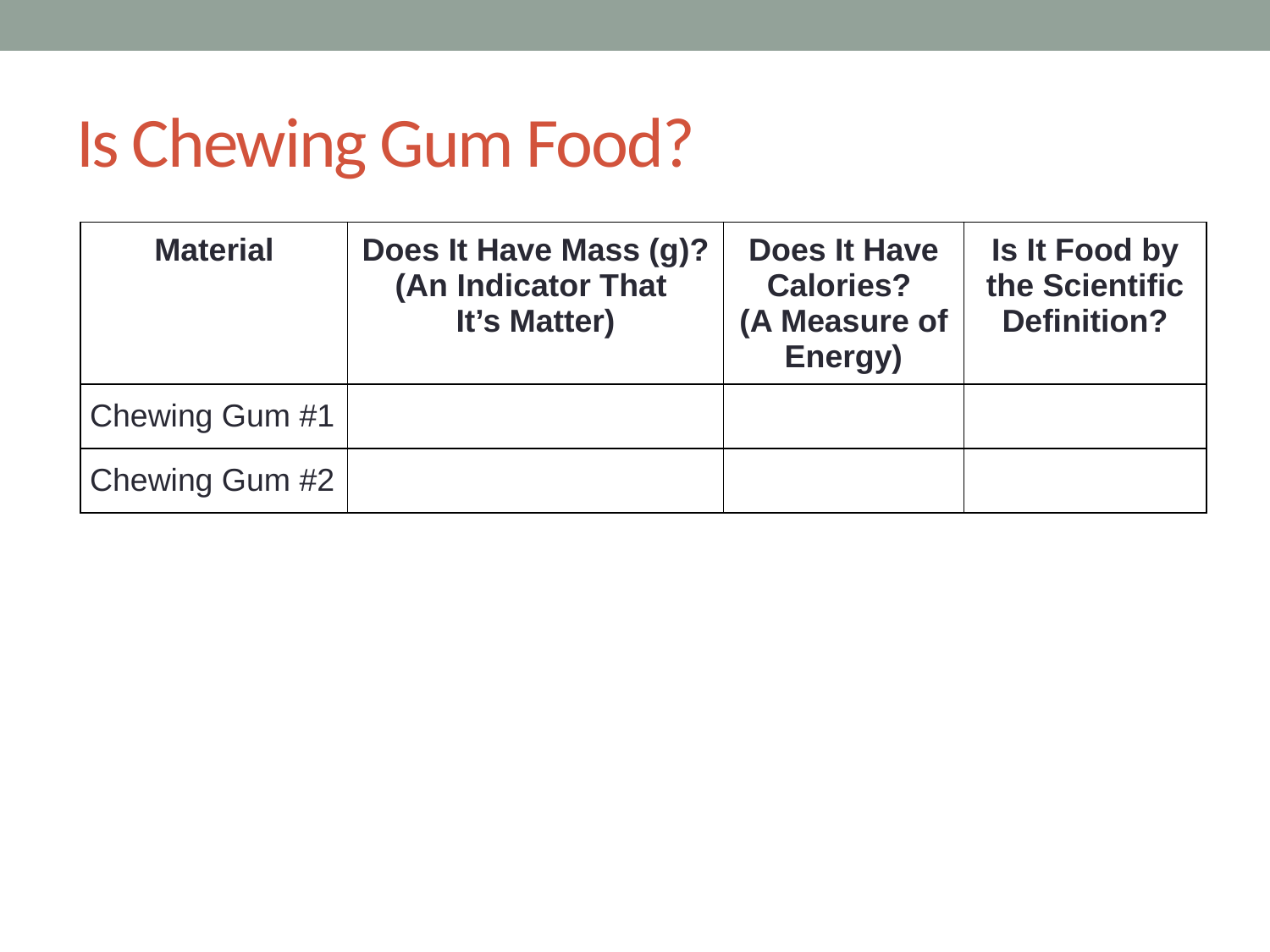

# Is Chewing Gum Food?

| Material | Does It Have Mass (g)? (An Indicator That It’s Matter) | Does It Have Calories? (A Measure of Energy) | Is It Food by the Scientific Definition? |
| --- | --- | --- | --- |
| Chewing Gum #1 |  |  |  |
| Chewing Gum #2 |  |  |  |